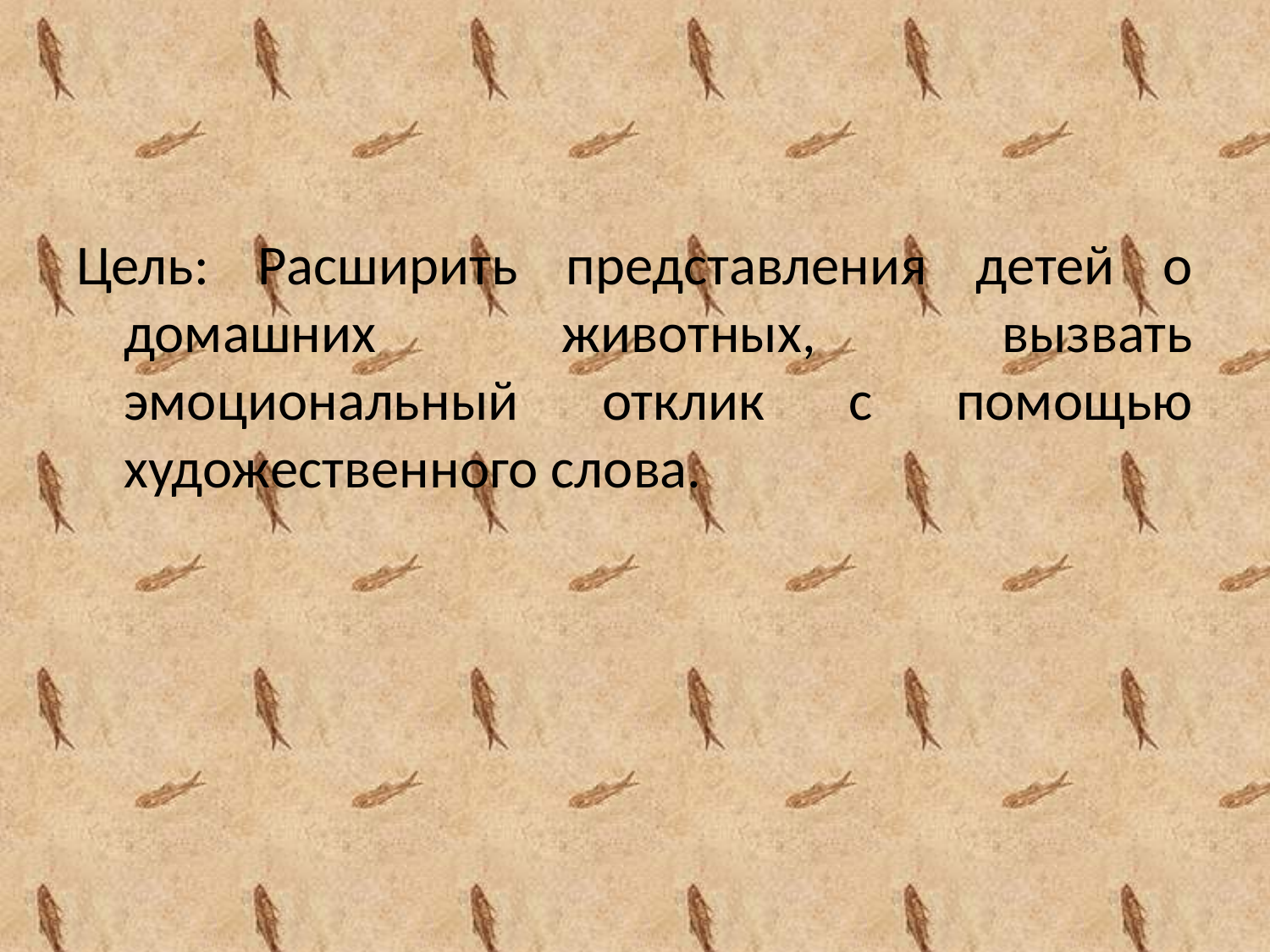

#
Цель: Расширить представления детей о домашних животных, вызвать эмоциональный отклик с помощью художественного слова.